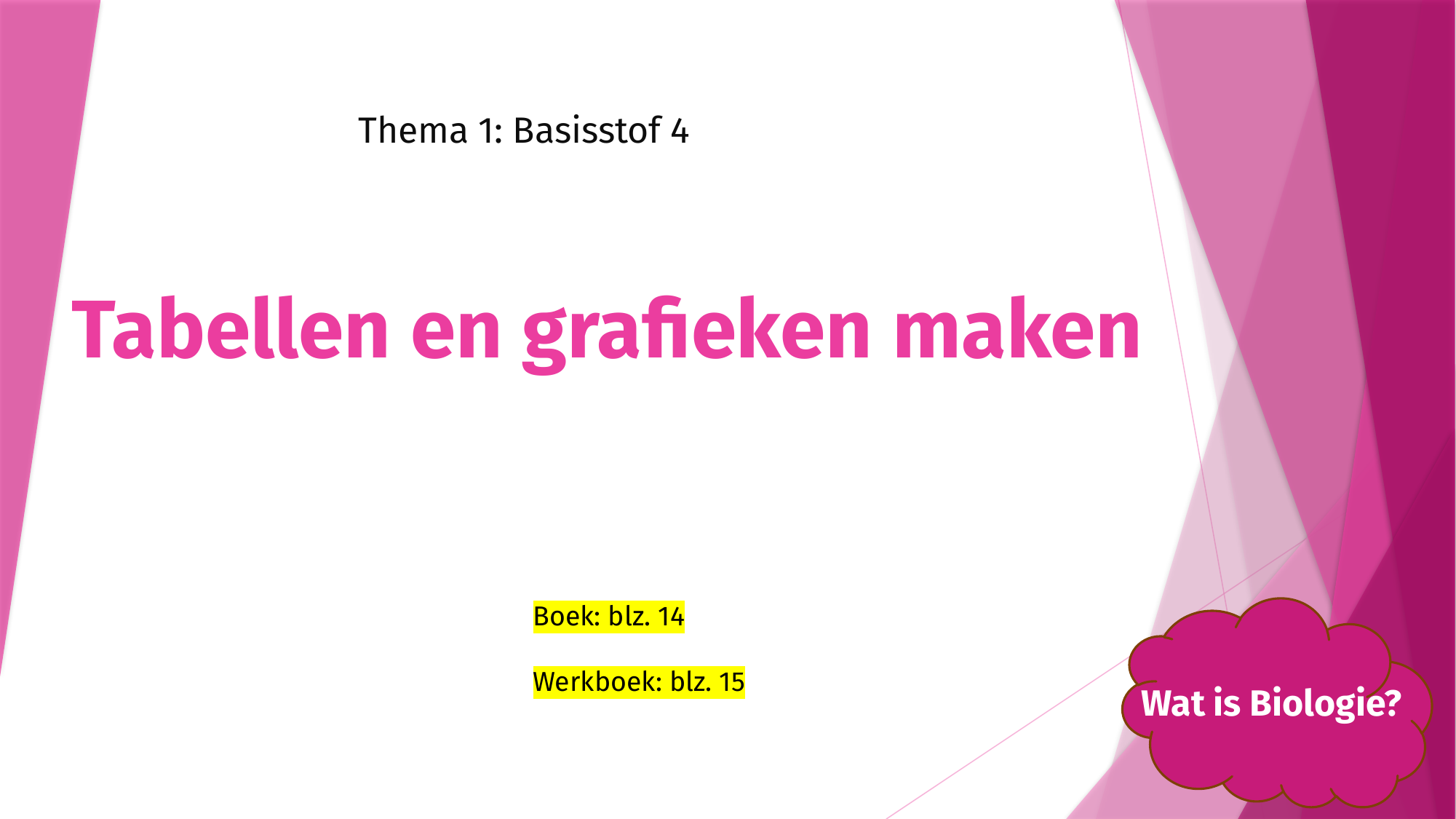

Thema 1: Basisstof 4
# Tabellen en grafieken maken
Boek: blz. 14
Werkboek: blz. 15

Wat is Biologie?